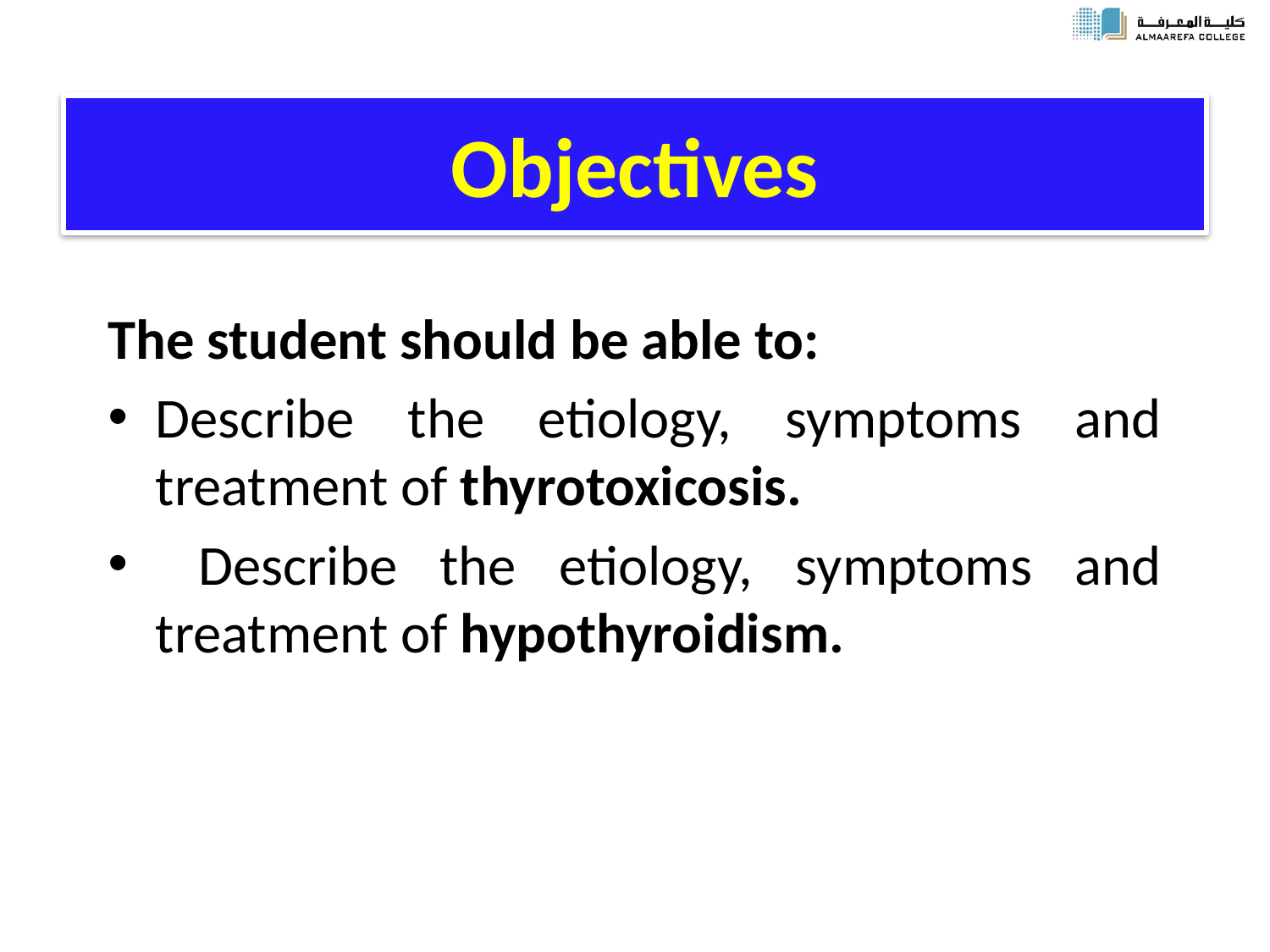

# Objectives
The student should be able to:
Describe the etiology, symptoms and treatment of thyrotoxicosis.
 Describe the etiology, symptoms and treatment of hypothyroidism.